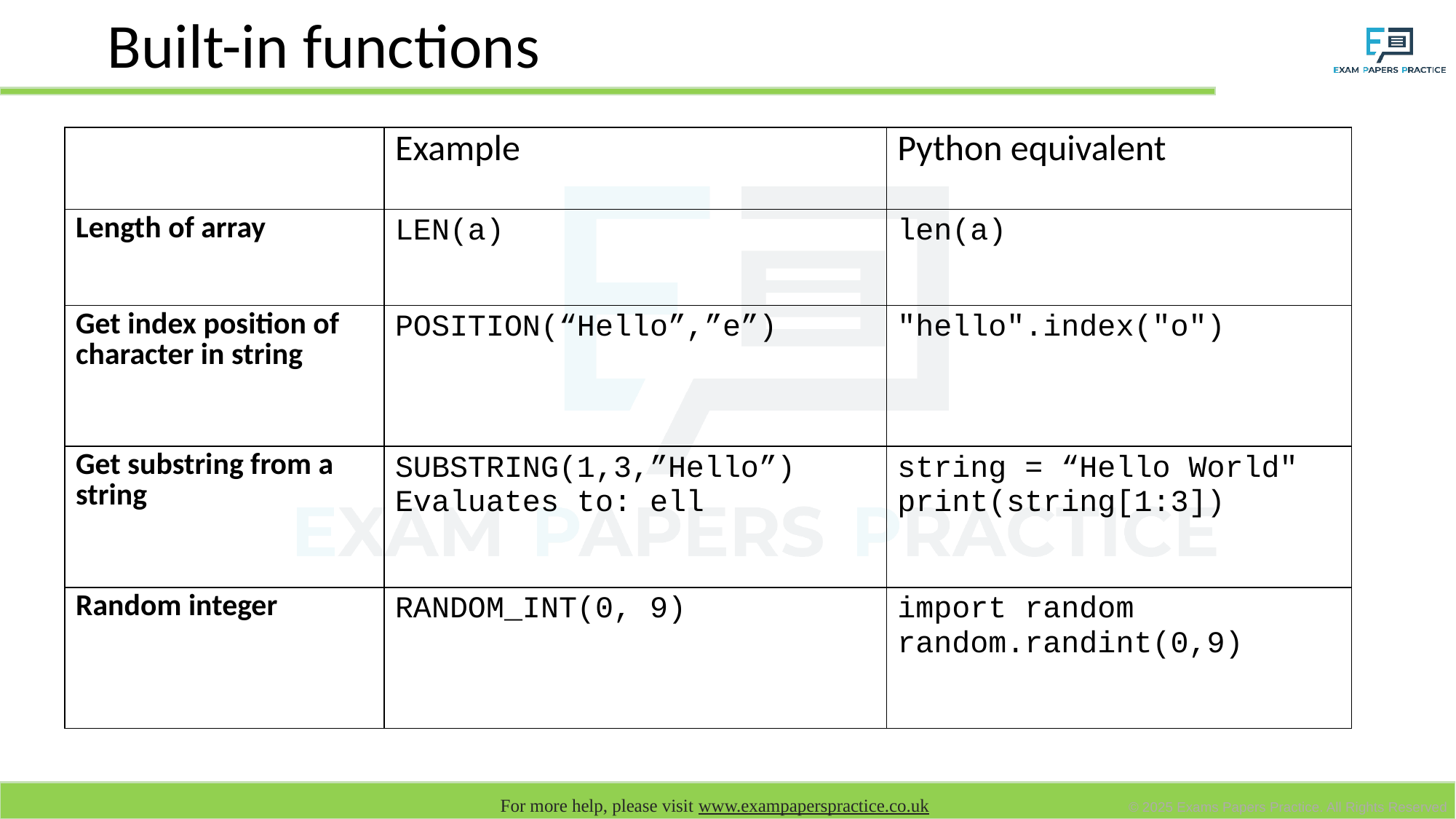

# Built-in functions
|  | Example | Python equivalent |
| --- | --- | --- |
| Length of array | LEN(a) | len(a) |
| Get index position of character in string | POSITION(“Hello”,”e”) | "hello".index("o") |
| Get substring from a string | SUBSTRING(1,3,”Hello”) Evaluates to: ell | string = “Hello World" print(string[1:3]) |
| Random integer | RANDOM\_INT(0, 9) | import random random.randint(0,9) |